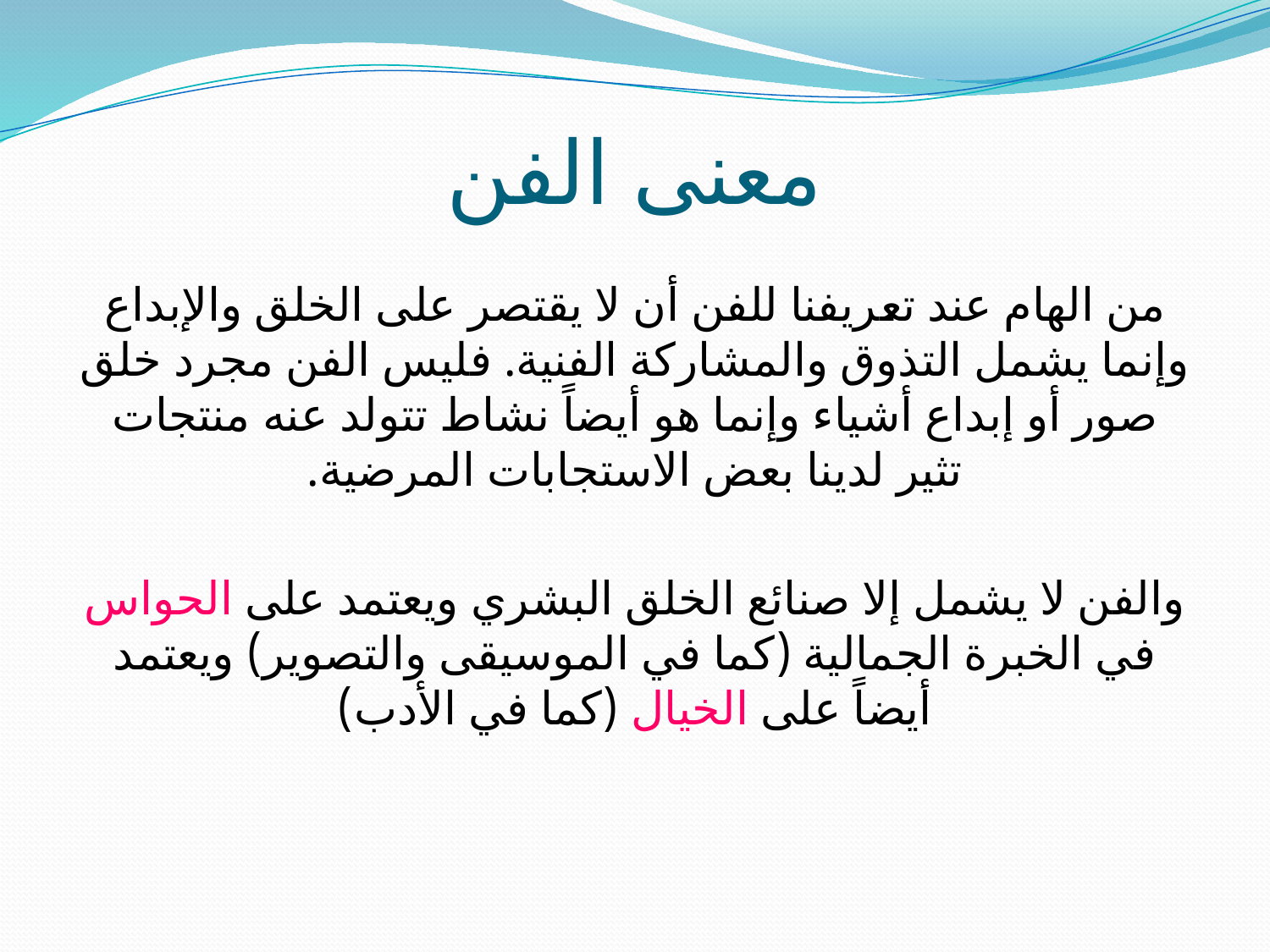

# معنى الفن
من الهام عند تعريفنا للفن أن لا يقتصر على الخلق والإبداع وإنما يشمل التذوق والمشاركة الفنية. فليس الفن مجرد خلق صور أو إبداع أشياء وإنما هو أيضاً نشاط تتولد عنه منتجات تثير لدينا بعض الاستجابات المرضية.

والفن لا يشمل إلا صنائع الخلق البشري ويعتمد على الحواس في الخبرة الجمالية (كما في الموسيقى والتصوير) ويعتمد أيضاً على الخيال (كما في الأدب)